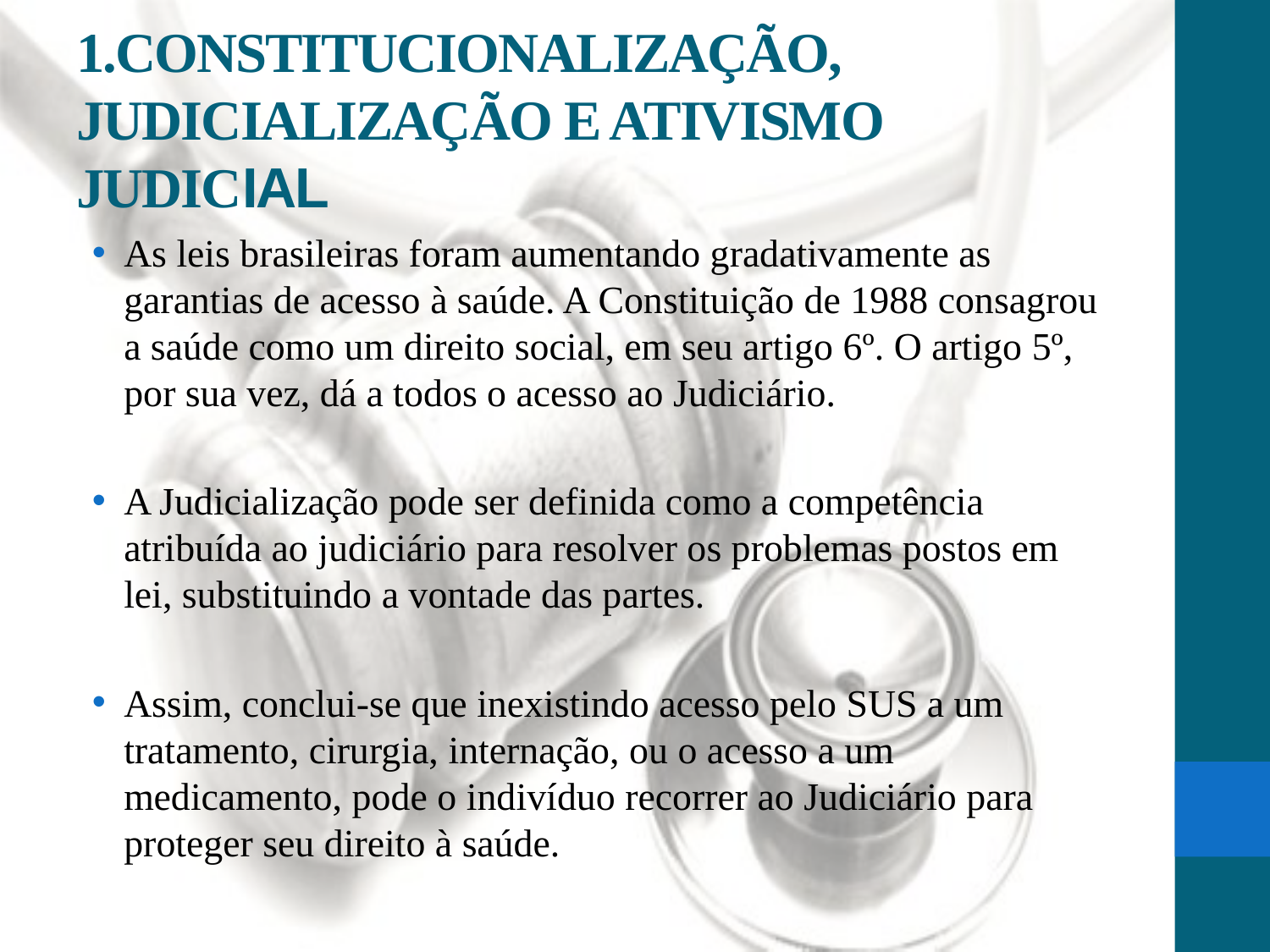

# 1.CONSTITUCIONALIZAÇÃO, JUDICIALIZAÇÃO E ATIVISMO JUDICIAL
As leis brasileiras foram aumentando gradativamente as garantias de acesso à saúde. A Constituição de 1988 consagrou a saúde como um direito social, em seu artigo 6º. O artigo 5º, por sua vez, dá a todos o acesso ao Judiciário.

A Judicialização pode ser definida como a competência atribuída ao judiciário para resolver os problemas postos em lei, substituindo a vontade das partes.

Assim, conclui-se que inexistindo acesso pelo SUS a um tratamento, cirurgia, internação, ou o acesso a um medicamento, pode o indivíduo recorrer ao Judiciário para proteger seu direito à saúde.